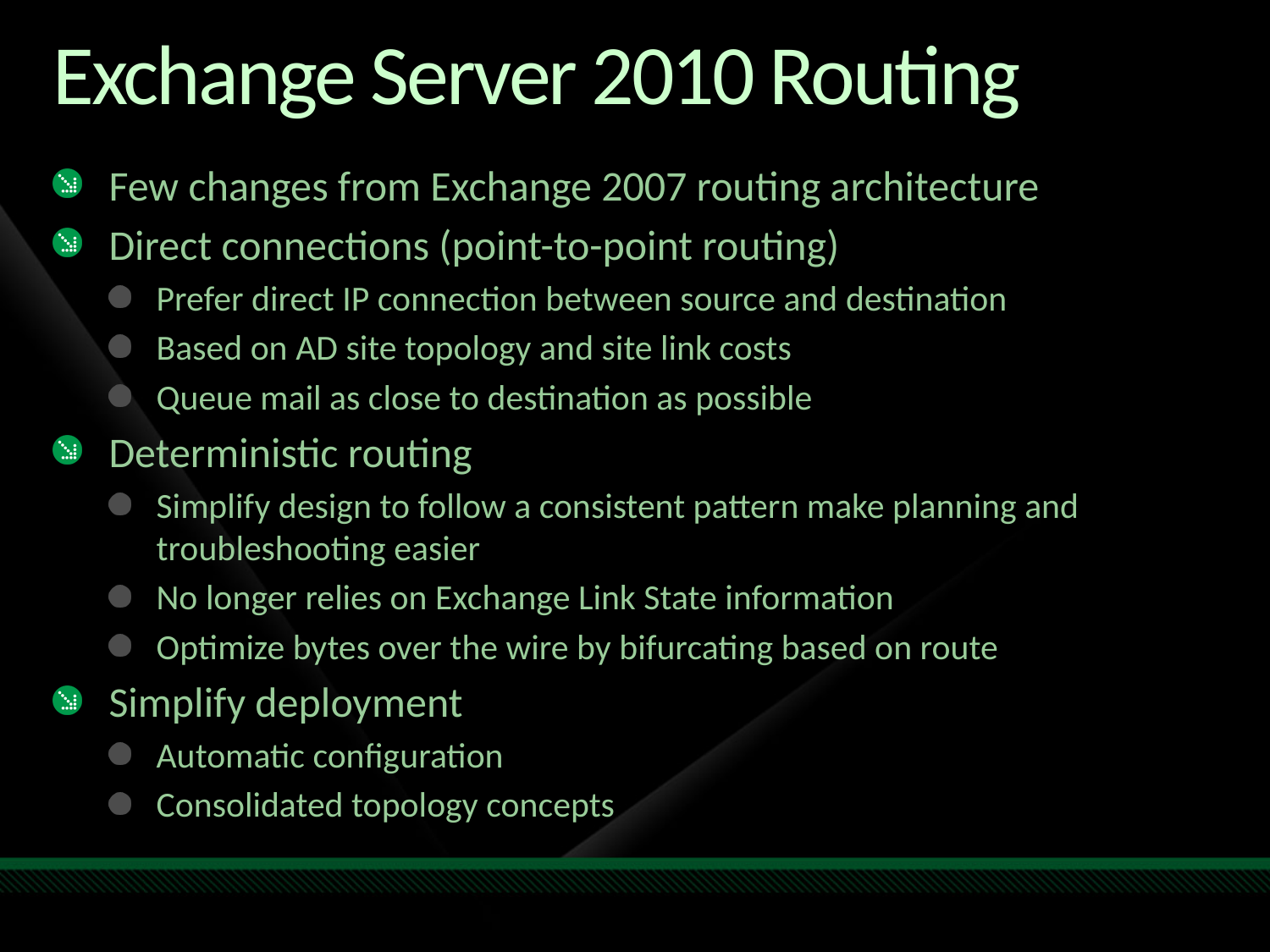

# Exchange Server 2010 Routing
Few changes from Exchange 2007 routing architecture
Direct connections (point-to-point routing)
Prefer direct IP connection between source and destination
Based on AD site topology and site link costs
Queue mail as close to destination as possible
Deterministic routing
Simplify design to follow a consistent pattern make planning and troubleshooting easier
No longer relies on Exchange Link State information
Optimize bytes over the wire by bifurcating based on route
Simplify deployment
Automatic configuration
Consolidated topology concepts